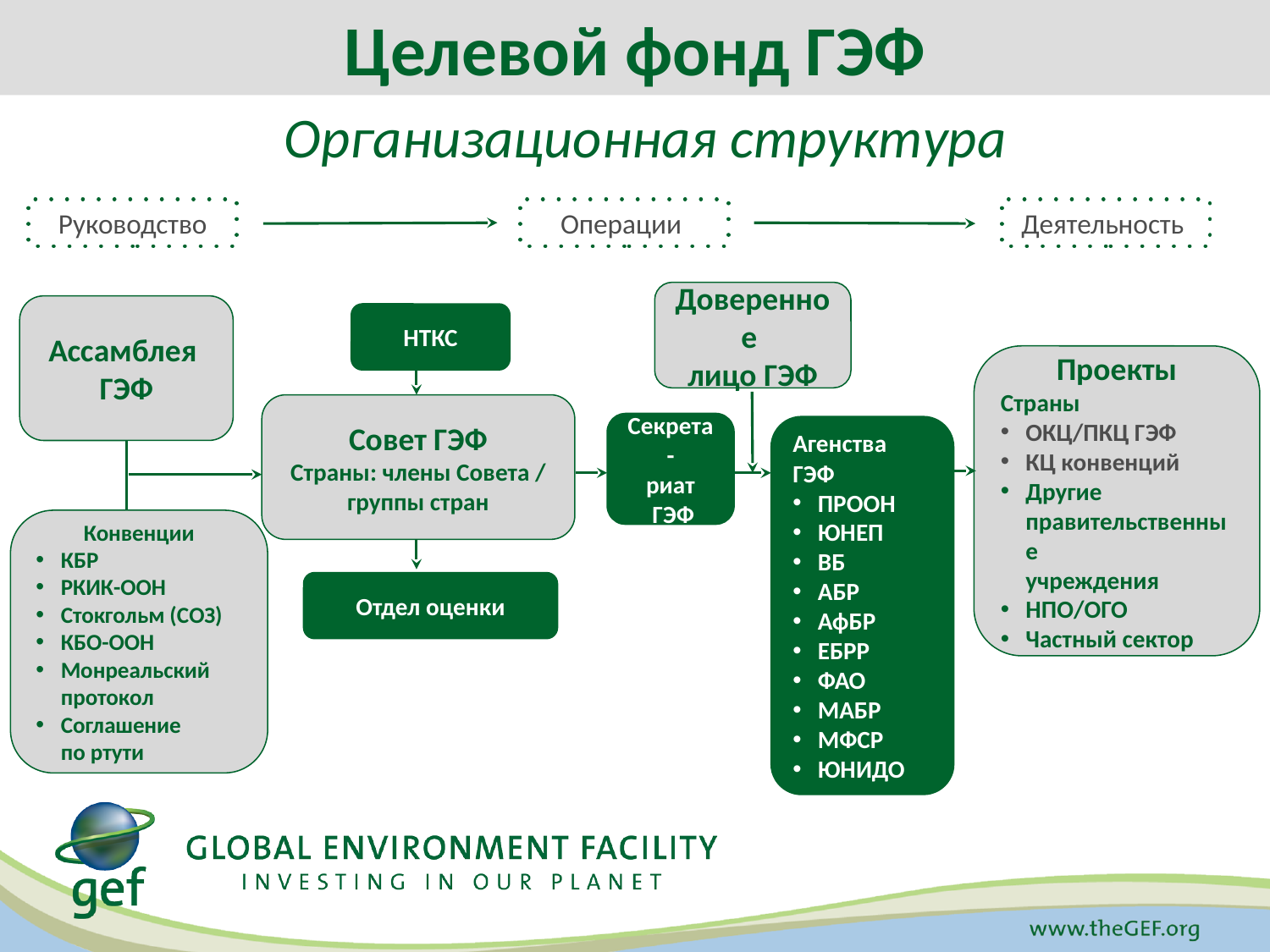

Целевой фонд ГЭФ
# Организационная структура
Руководство
Операции
Деятельность
Доверенное
лицо ГЭФ
Ассамблея
ГЭФ
НТКС
Проекты
Страны
ОКЦ/ПКЦ ГЭФ
КЦ конвенций
Другие
правительственные
учреждения
НПО/ОГО
Частный сектор
Совет ГЭФ
Страны: члены Совета /
группы стран
Секрета-
риат
 ГЭФ
Агенства ГЭФ
ПРООН
ЮНЕП
ВБ
АБР
АфБР
ЕБРР
ФАО
МАБР
МФСР
ЮНИДО
Конвенции
КБР
РКИК-ООН
Стокгольм (СОЗ)
КБО-ООН
Монреальский
протокол
Соглашение
по ртути
Отдел оценки